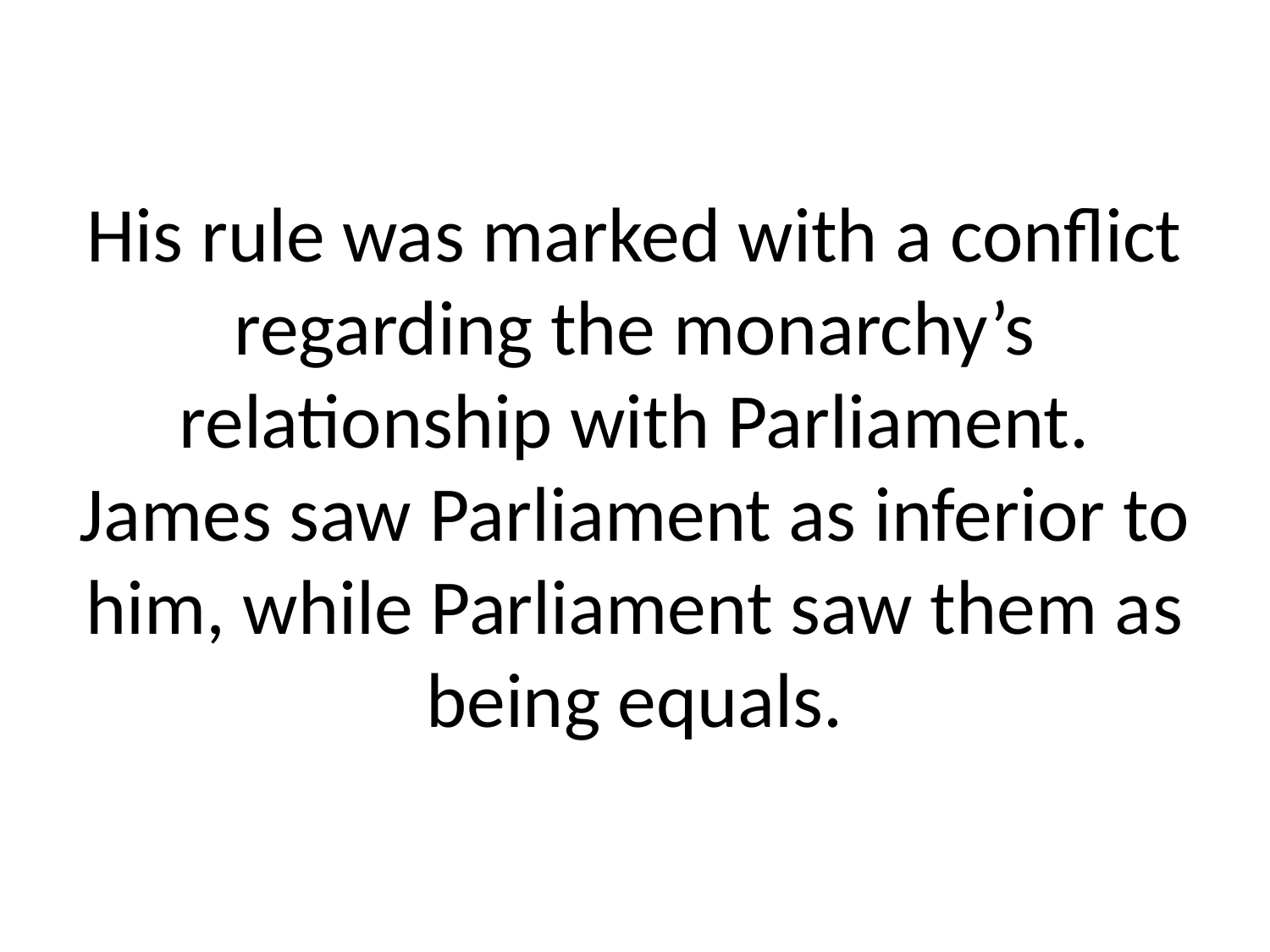

# His rule was marked with a conflict regarding the monarchy’s relationship with Parliament. James saw Parliament as inferior to him, while Parliament saw them as being equals.